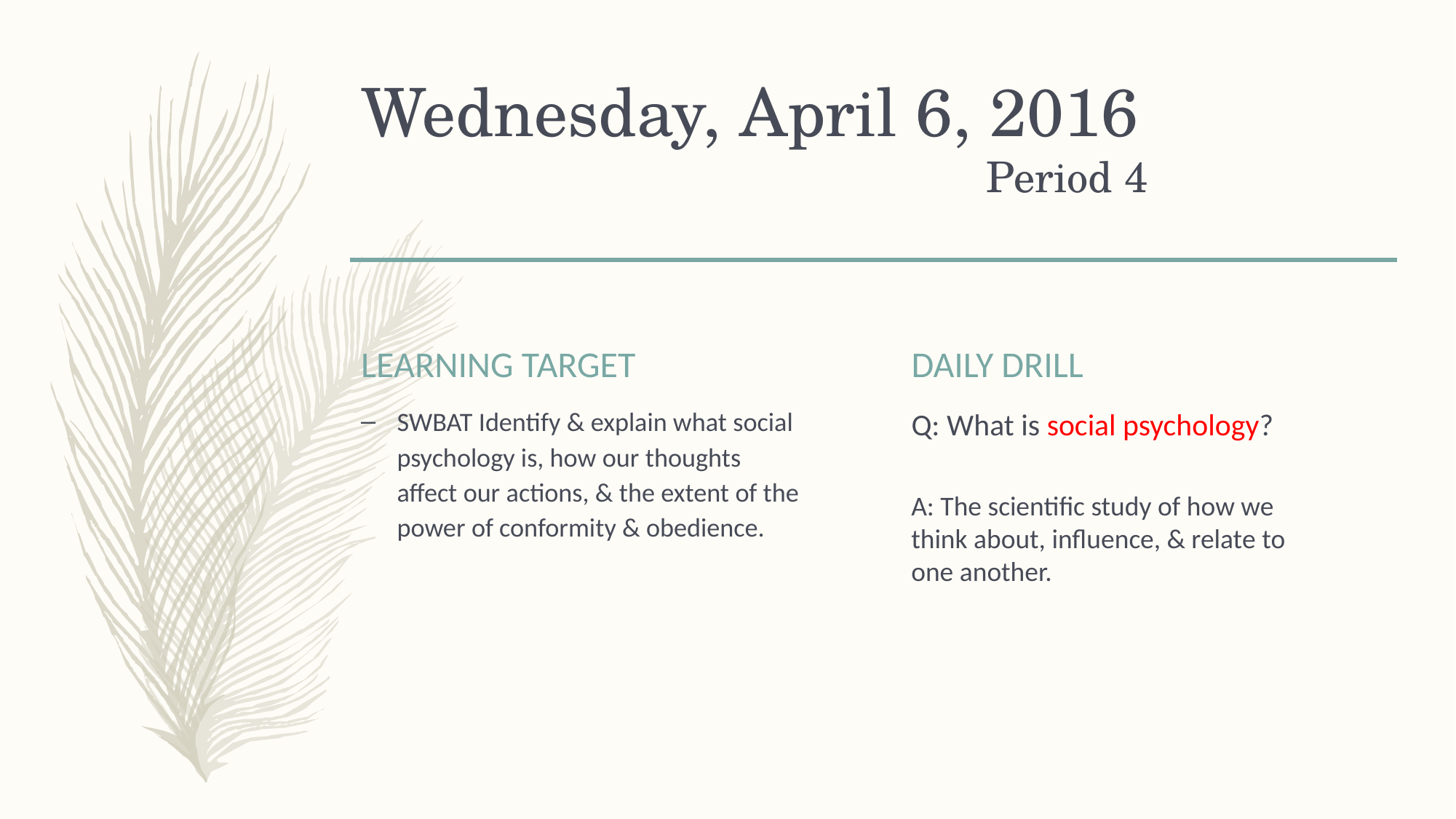

# Wednesday, April 6, 2016 Period 4
LEARNING TARGET
DAILY DRILL
Q: What is social psychology?
SWBAT Identify & explain what social psychology is, how our thoughts affect our actions, & the extent of the power of conformity & obedience.
A: The scientific study of how we think about, influence, & relate to one another.